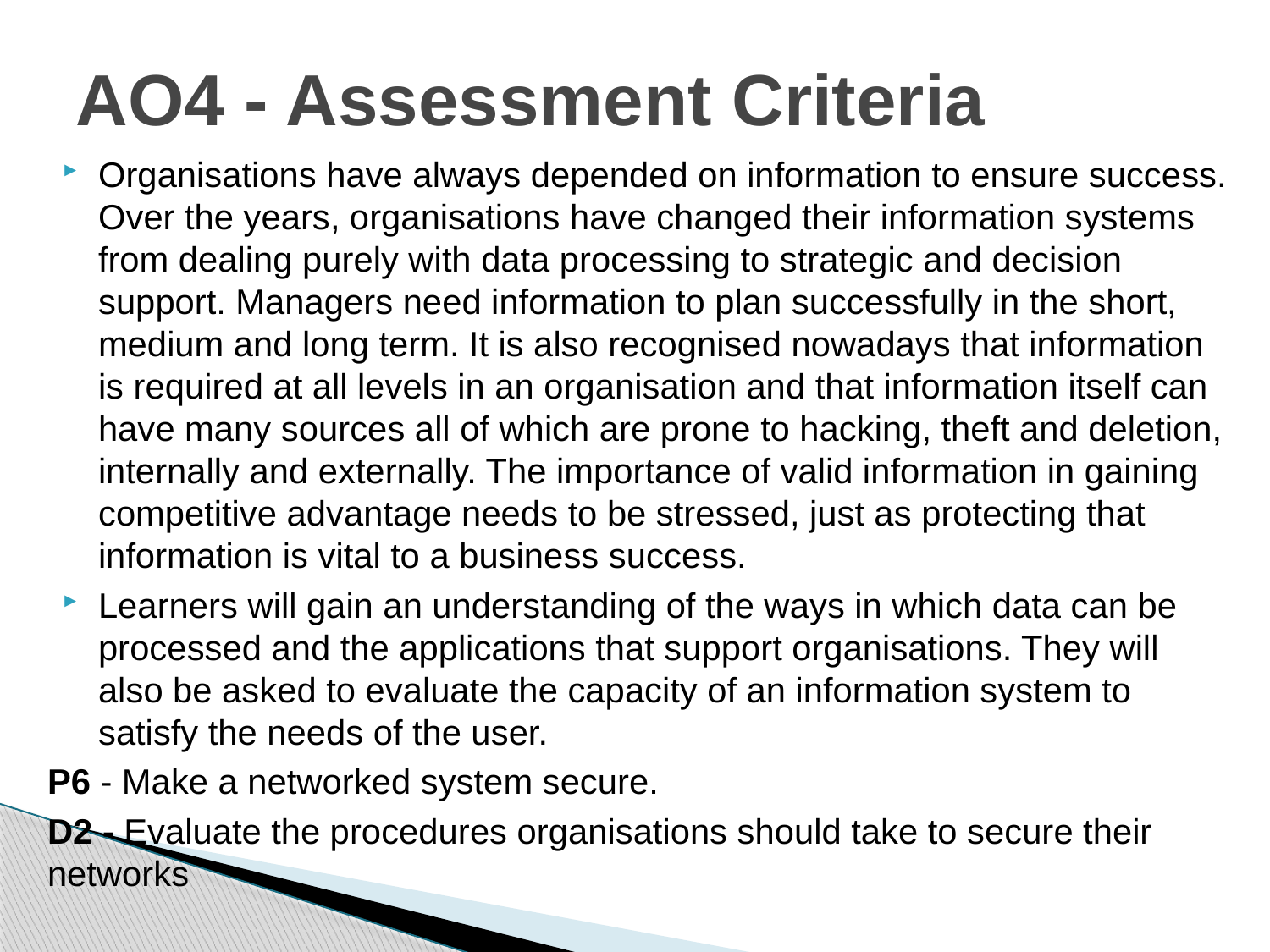

# AO4 - Assessment Criteria
Organisations have always depended on information to ensure success. Over the years, organisations have changed their information systems from dealing purely with data processing to strategic and decision support. Managers need information to plan successfully in the short, medium and long term. It is also recognised nowadays that information is required at all levels in an organisation and that information itself can have many sources all of which are prone to hacking, theft and deletion, internally and externally. The importance of valid information in gaining competitive advantage needs to be stressed, just as protecting that information is vital to a business success.
Learners will gain an understanding of the ways in which data can be processed and the applications that support organisations. They will also be asked to evaluate the capacity of an information system to satisfy the needs of the user.
P6 - Make a networked system secure.
D2 - Evaluate the procedures organisations should take to secure their networks